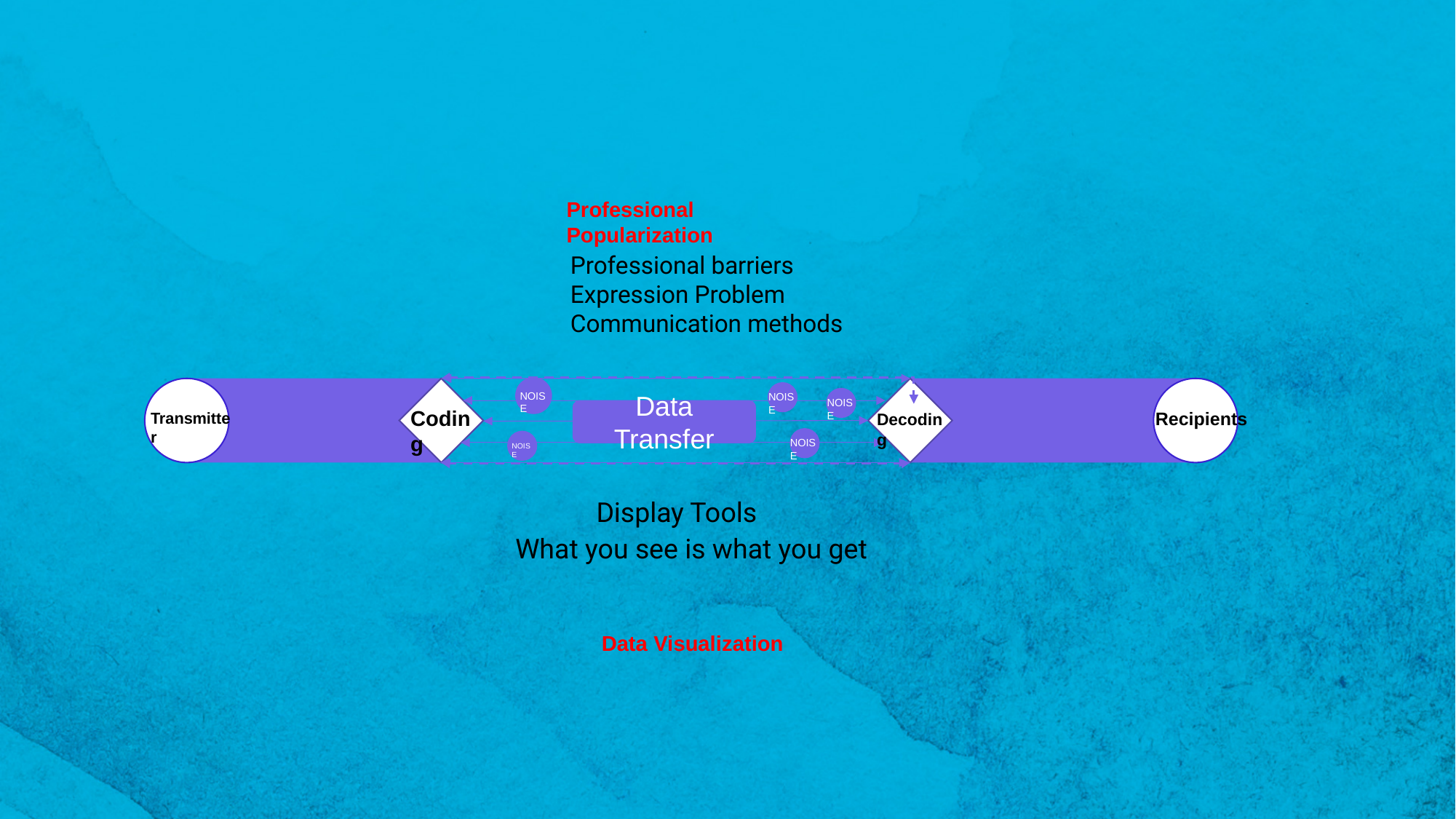

Professional Popularization
Professional barriers
Expression Problem
Communication methods

NOISE
NOISE

NOISE
Coding
Data Transfer
Recipients
Transmitter
Decoding

NOISE

NOISE
Display Tools
What you see is what you get
Data Visualization